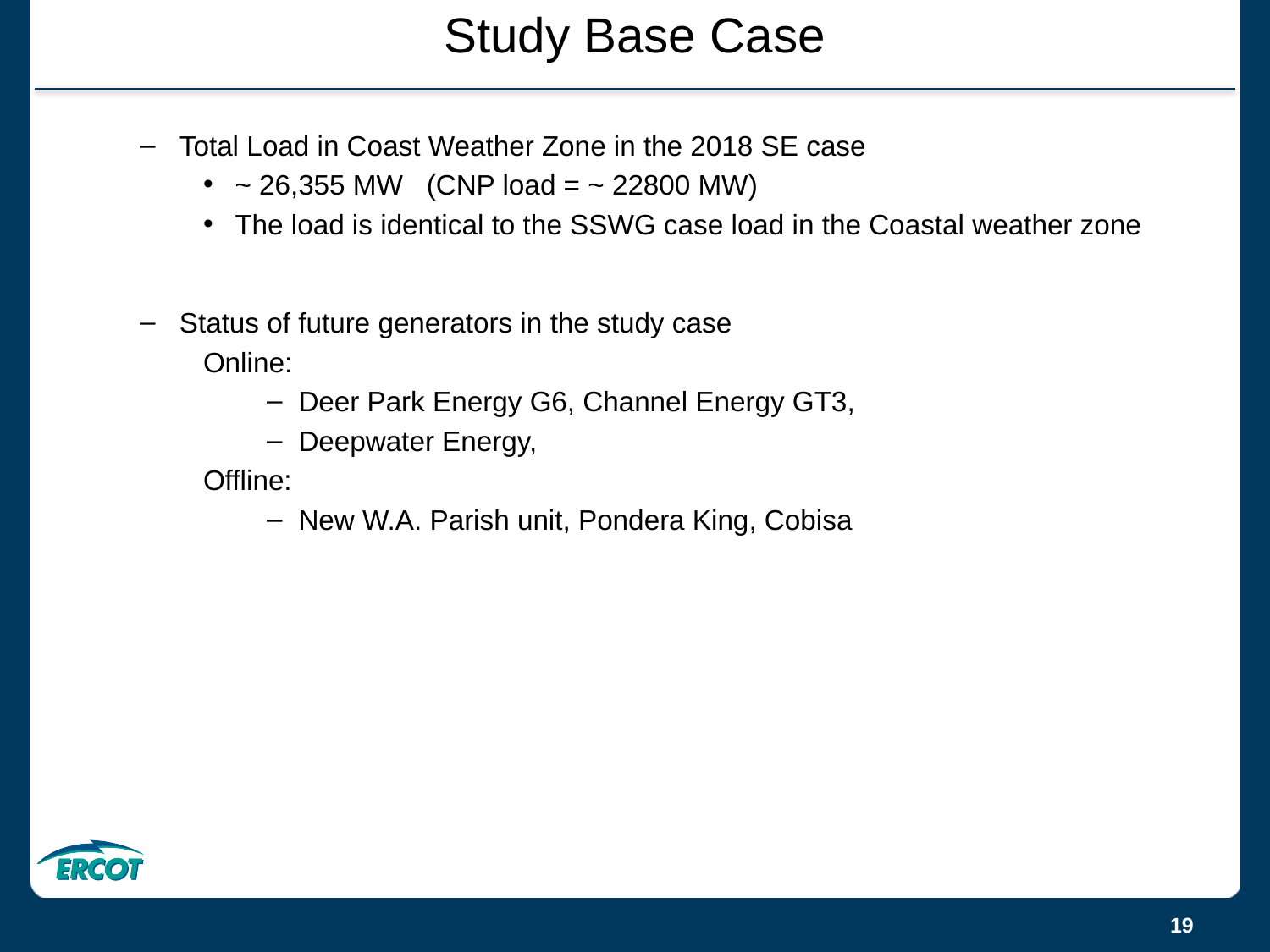

# Study Base Case
Total Load in Coast Weather Zone in the 2018 SE case
~ 26,355 MW   (CNP load = ~ 22800 MW)
The load is identical to the SSWG case load in the Coastal weather zone

Status of future generators in the study case
Online:
Deer Park Energy G6, Channel Energy GT3,
Deepwater Energy,
Offline:
New W.A. Parish unit, Pondera King, Cobisa

19